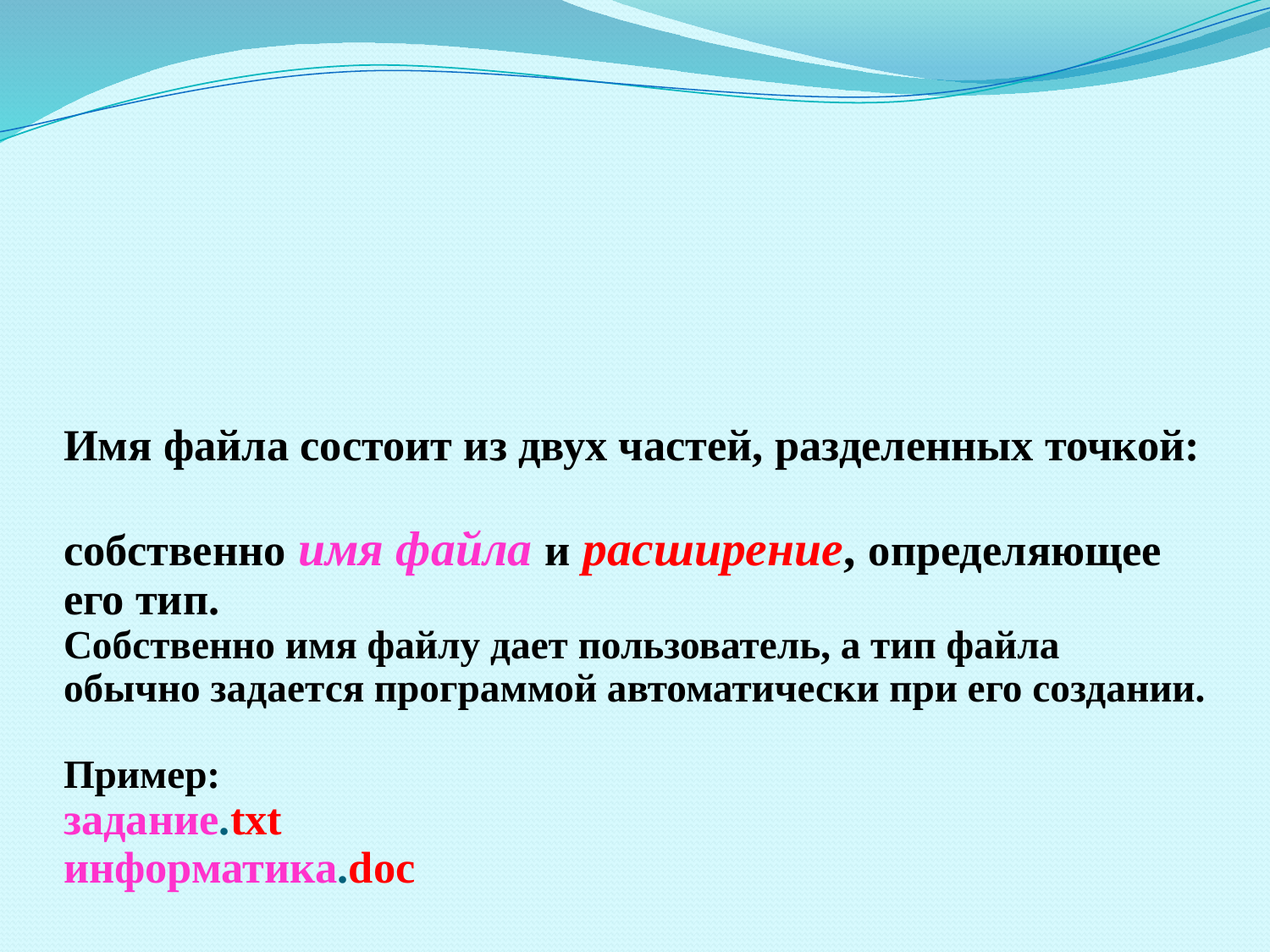

# Имя файла состоит из двух частей, разделенных точкой: собственно имя файла и расширение, определяющее его тип. Собственно имя файлу дает пользователь, а тип файла обычно задается программой автоматически при его создании. Пример: задание.txt информатика.doc